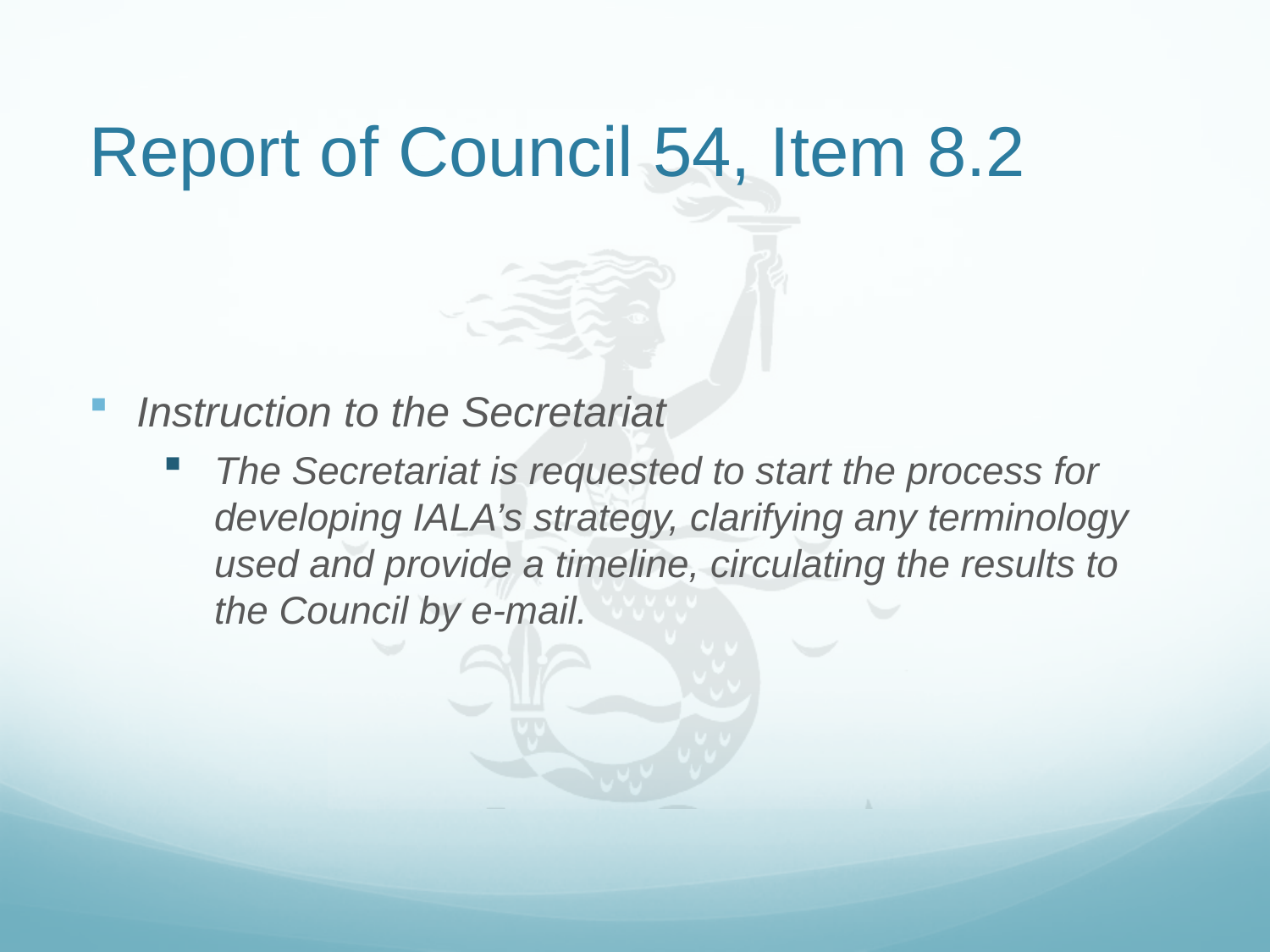

# Report of Council 54, Item 8.2
Instruction to the Secretariat
The Secretariat is requested to start the process for developing IALA’s strategy, clarifying any terminology used and provide a timeline, circulating the results to the Council by e-mail.